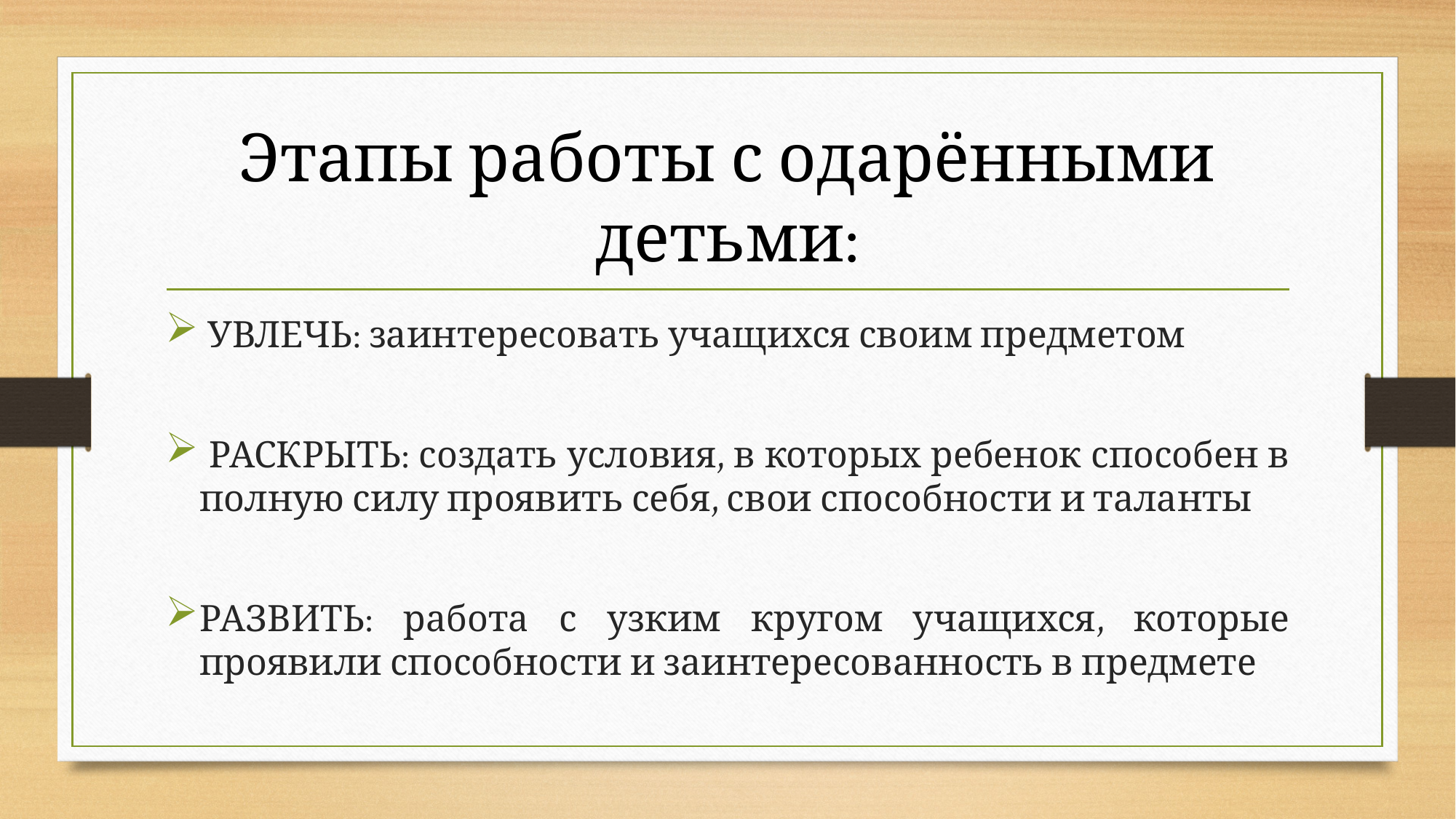

# Этапы работы с одарёнными детьми:
 УВЛЕЧЬ: заинтересовать учащихся своим предметом

 РАСКРЫТЬ: создать условия, в которых ребенок способен в полную силу проявить себя, свои способности и таланты

РАЗВИТЬ: работа с узким кругом учащихся, которые проявили способности и заинтересованность в предмете